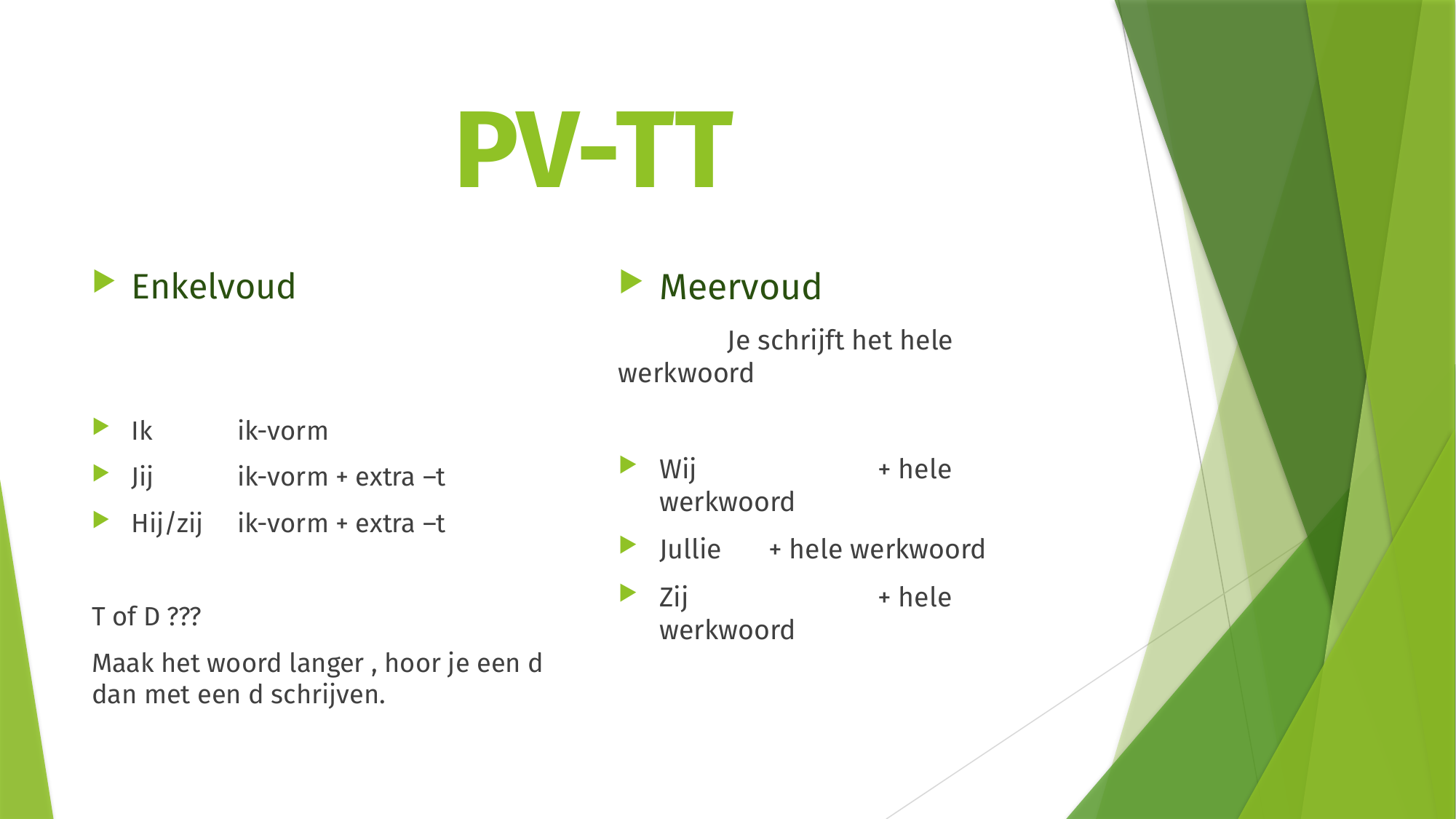

# PV-TT
Enkelvoud

Ik			ik-vorm
Jij			ik-vorm + extra –t
Hij/zij		ik-vorm + extra –t

T of D ???
Maak het woord langer , hoor je een d dan met een d schrijven.
Meervoud
	Je schrijft het hele werkwoord

Wij 		+ hele werkwoord
Jullie 	+ hele werkwoord
Zij 		+ hele werkwoord